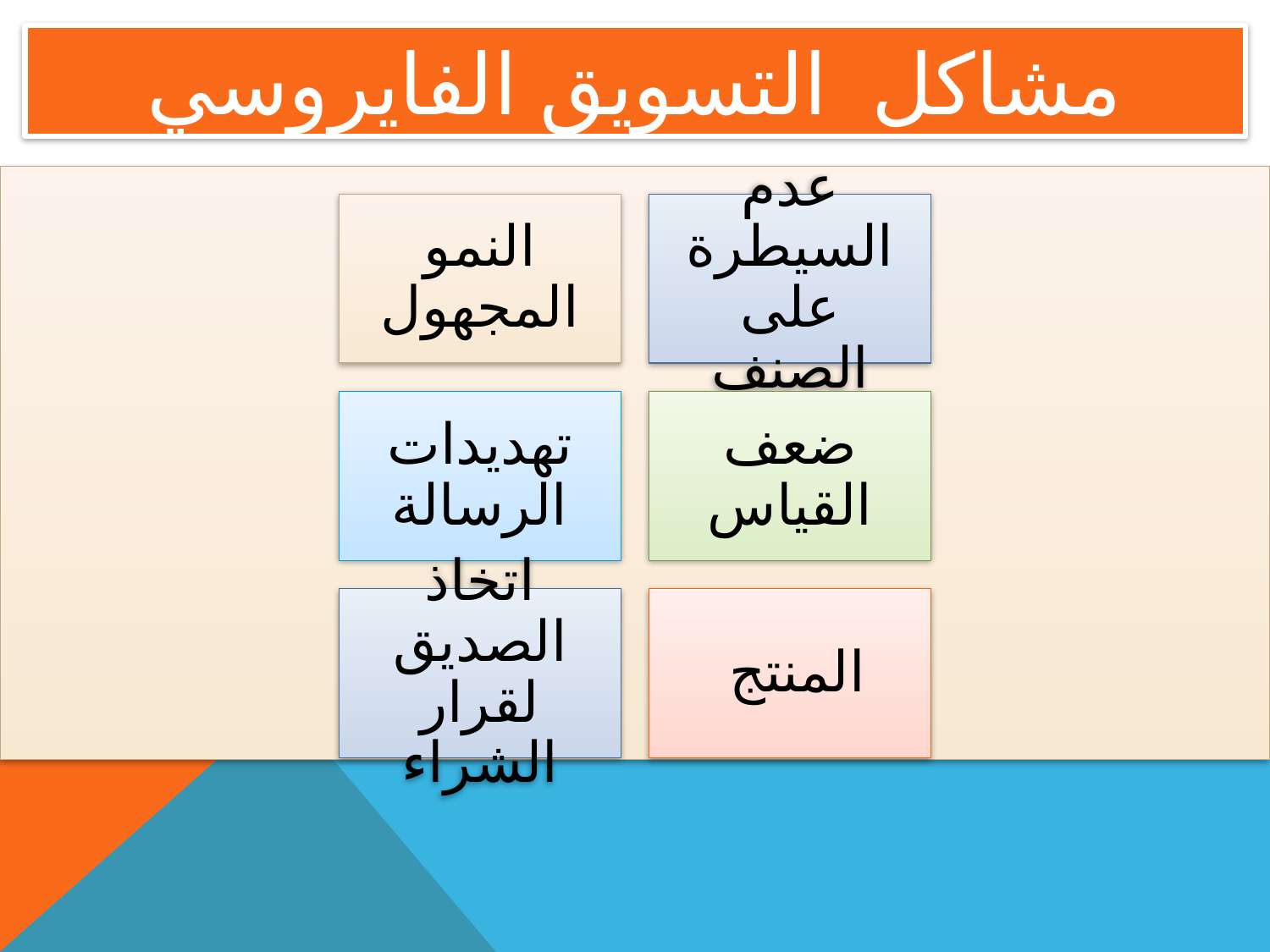

# مشاكل  التسويق الفايروسي

النمو المجهول
عدم السيطرة على الصنف
تهديدات الرسالة
ضعف القياس
اتخاذ الصديق لقرار الشراء
المنتج